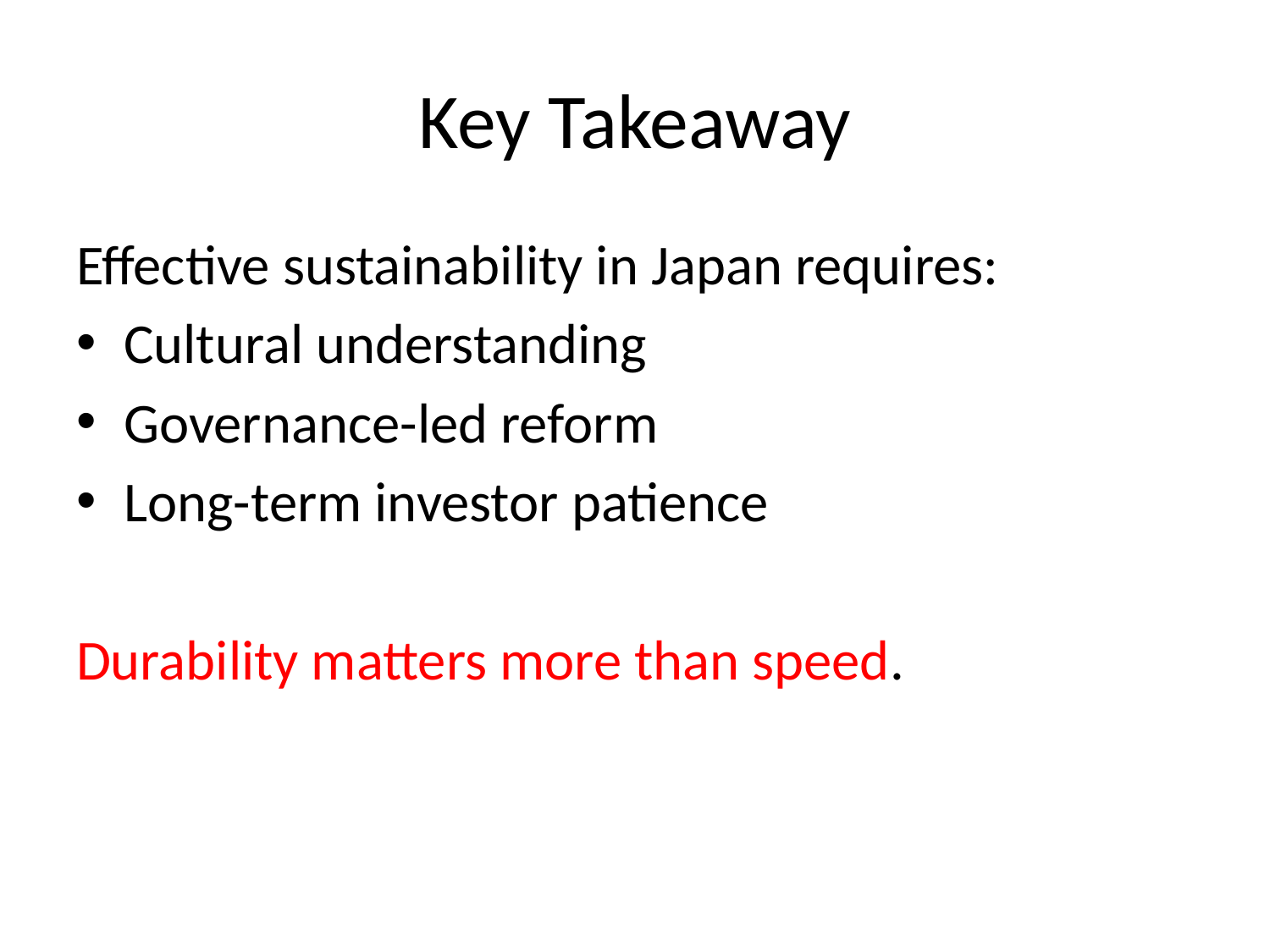

# Key Takeaway
Effective sustainability in Japan requires:
Cultural understanding
Governance-led reform
Long-term investor patience

Durability matters more than speed.